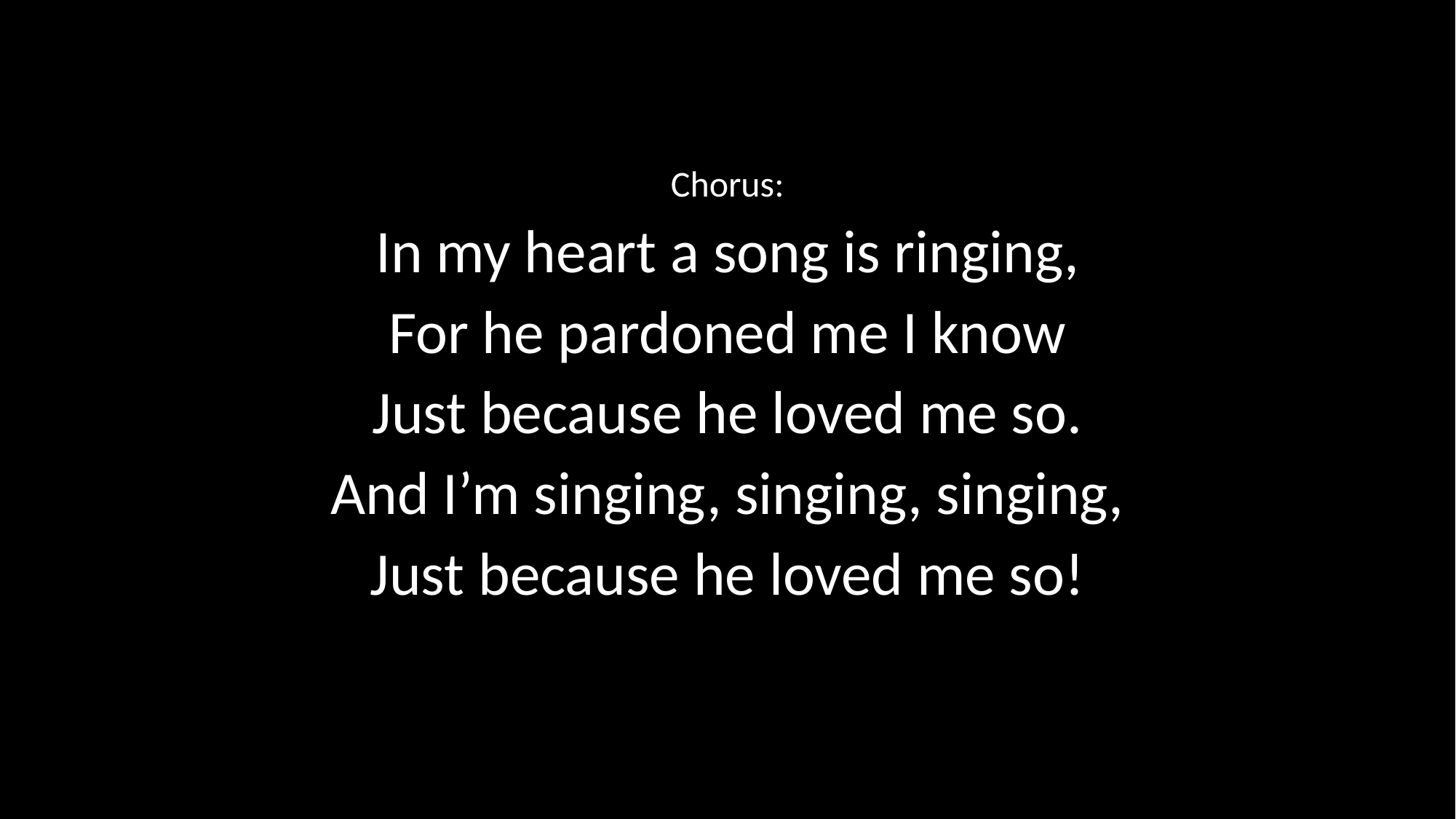

Chorus:
In my heart a song is ringing,
For he pardoned me I know
Just because he loved me so.
And I’m singing, singing, singing,
Just because he loved me so!